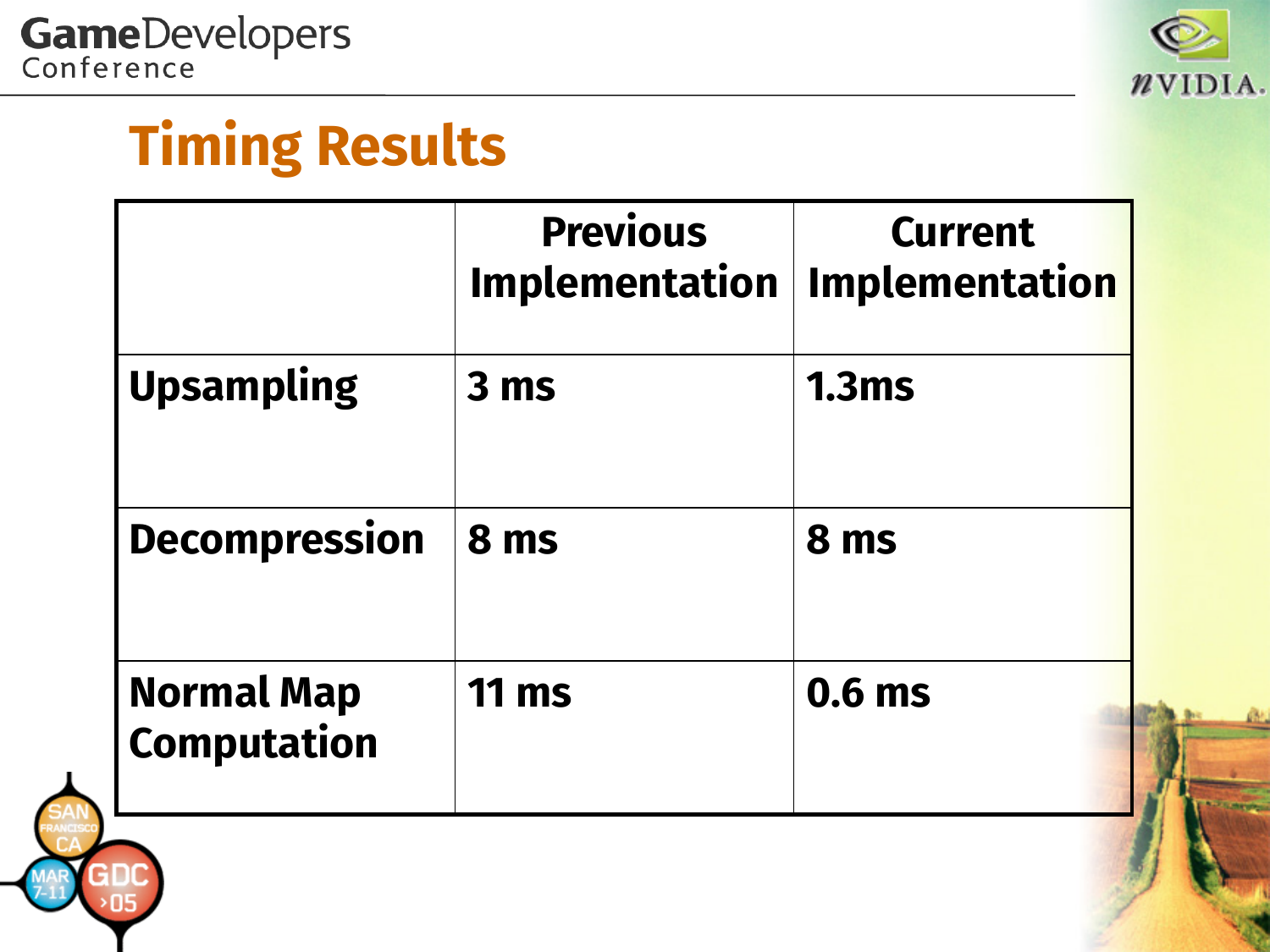

# Timing Results
|  | Previous Implementation | Current Implementation |
| --- | --- | --- |
| Upsampling | 3 ms | 1.3ms |
| Decompression | 8 ms | 8 ms |
| Normal Map Computation | 11 ms | 0.6 ms |